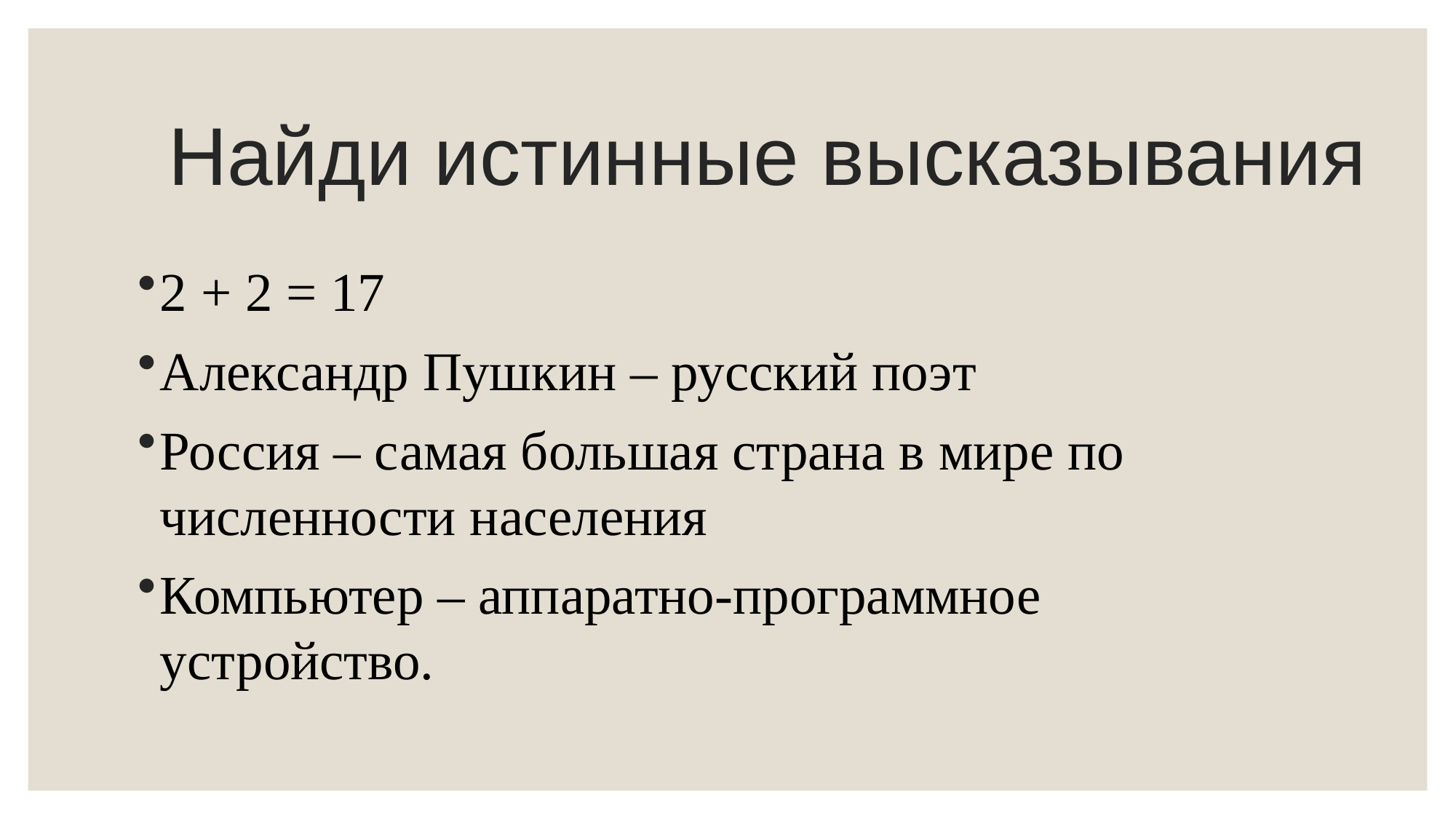

# Найди истинные высказывания
2 + 2 = 17
Александр Пушкин – русский поэт
Россия – самая большая страна в мире по численности населения
Компьютер – аппаратно-программное устройство.